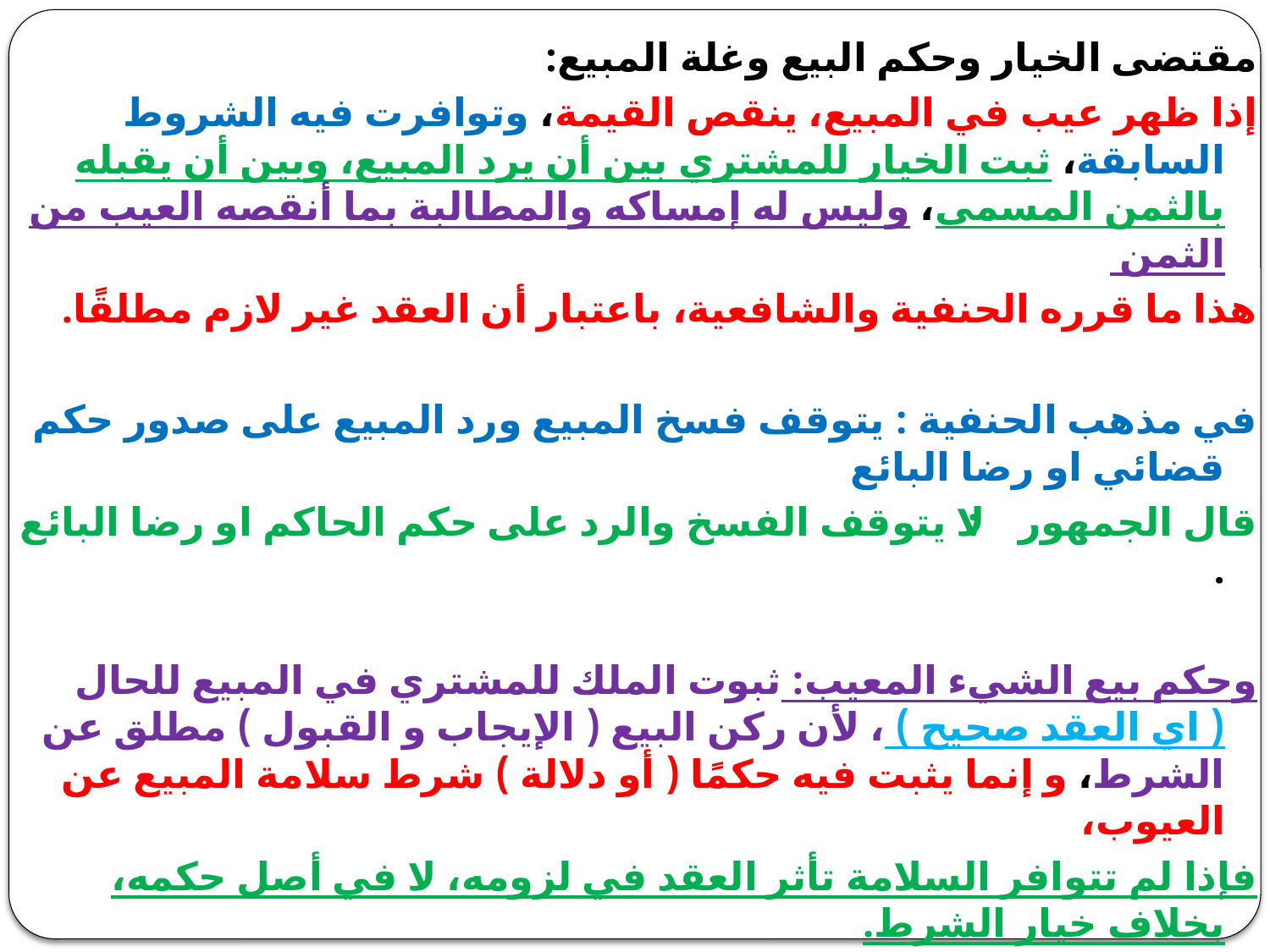

مقتضى الخيار وحكم البيع وغلة المبيع:
إذا ظهر عيب في المبيع، ينقص القيمة، وتوافرت فيه الشروط السابقة، ثبت الخيار للمشتري بين أن يرد المبيع، وبين أن يقبله بالثمن المسمى، وليس له إمساكه والمطالبة بما أنقصه العيب من الثمن
هذا ما قرره الحنفية والشافعية، باعتبار أن العقد غير لازم مطلقًا.

في مذهب الحنفية : يتوقف فسخ المبيع ورد المبيع على صدور حكم قضائي او رضا البائع
قال الجمهور : لا يتوقف الفسخ والرد على حكم الحاكم او رضا البائع .

وحكم بيع الشيء المعيب: ثبوت الملك للمشتري في المبيع للحال ( اي العقد صحيح ) ، لأن ركن البيع ( الإيجاب و القبول ) مطلق عن الشرط، و إنما يثبت فيه حكمًا ( أو دلالة ) شرط سلامة المبيع عن العيوب،
فإذا لم تتوافر السلامة تأثر العقد في لزومه، لا في أصل حكمه، بخلاف خيار الشرط.